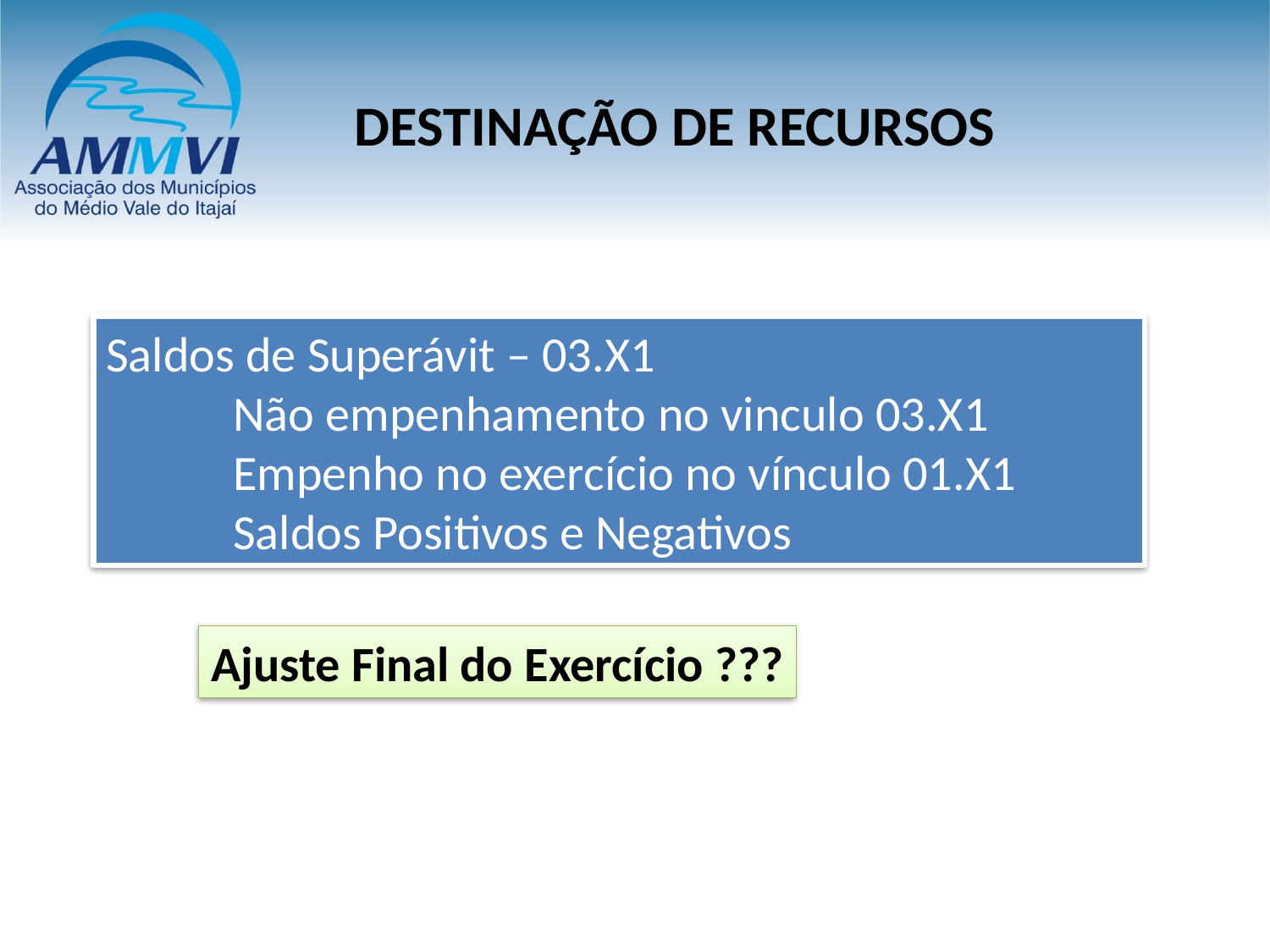

# DESTINAÇÃO DE RECURSOS

Saldos de Superávit – 03.X1
	Não empenhamento no vinculo 03.X1
	Empenho no exercício no vínculo 01.X1
	Saldos Positivos e Negativos
Ajuste Final do Exercício ???